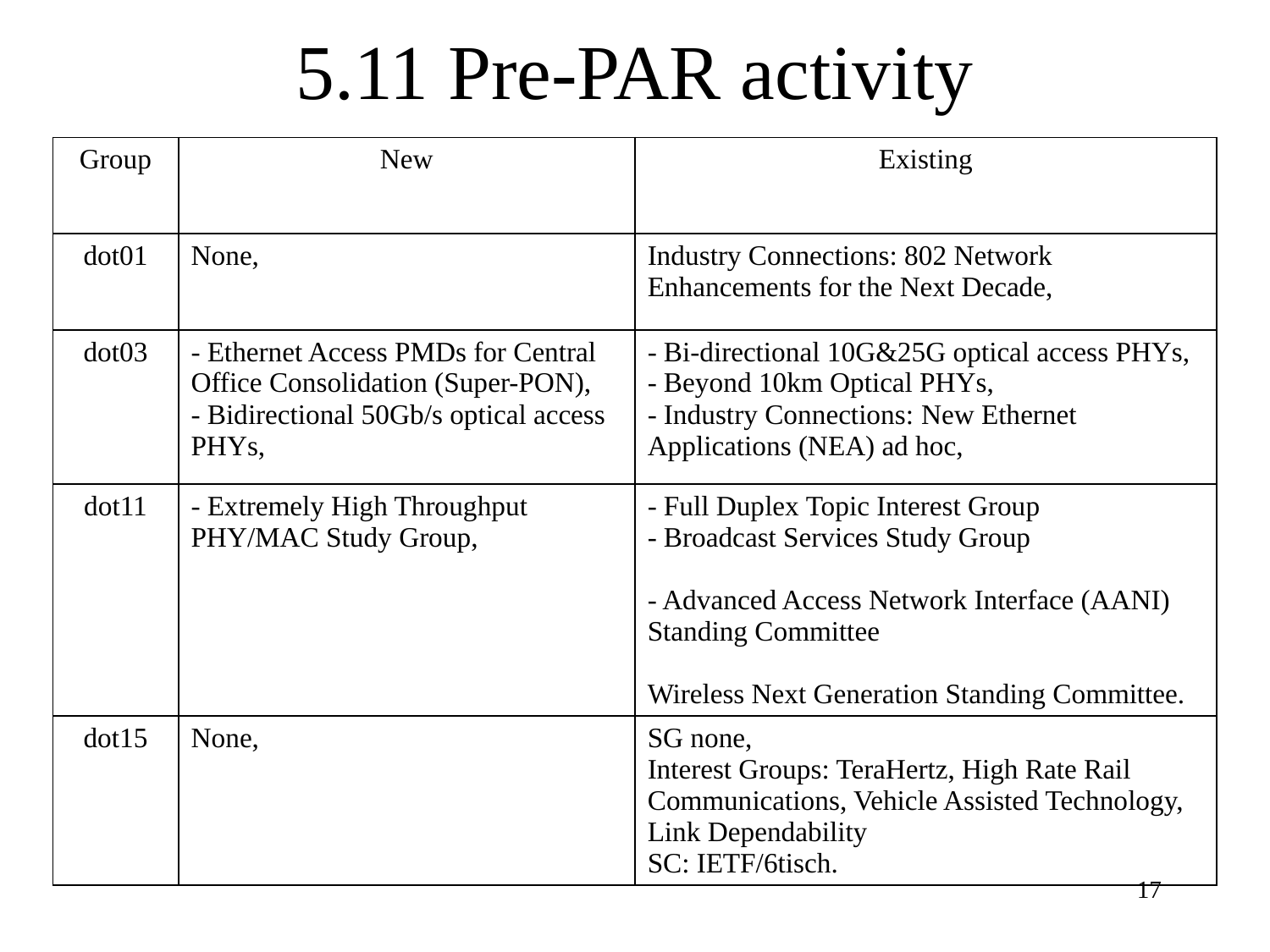

# 5.11 Pre-PAR activity
| Group | New | Existing |
| --- | --- | --- |
| dot01 | None, | Industry Connections: 802 Network Enhancements for the Next Decade, |
| dot03 | - Ethernet Access PMDs for Central Office Consolidation (Super-PON), - Bidirectional 50Gb/s optical access PHYs, | - Bi-directional 10G&25G optical access PHYs, - Beyond 10km Optical PHYs, - Industry Connections: New Ethernet Applications (NEA) ad hoc, |
| dot11 | - Extremely High Throughput PHY/MAC Study Group, | - Full Duplex Topic Interest Group - Broadcast Services Study Group - Advanced Access Network Interface (AANI) Standing Committee Wireless Next Generation Standing Committee. |
| dot15 | None, | SG none, Interest Groups: TeraHertz, High Rate Rail Communications, Vehicle Assisted Technology, Link Dependability SC: IETF/6tisch. |
17